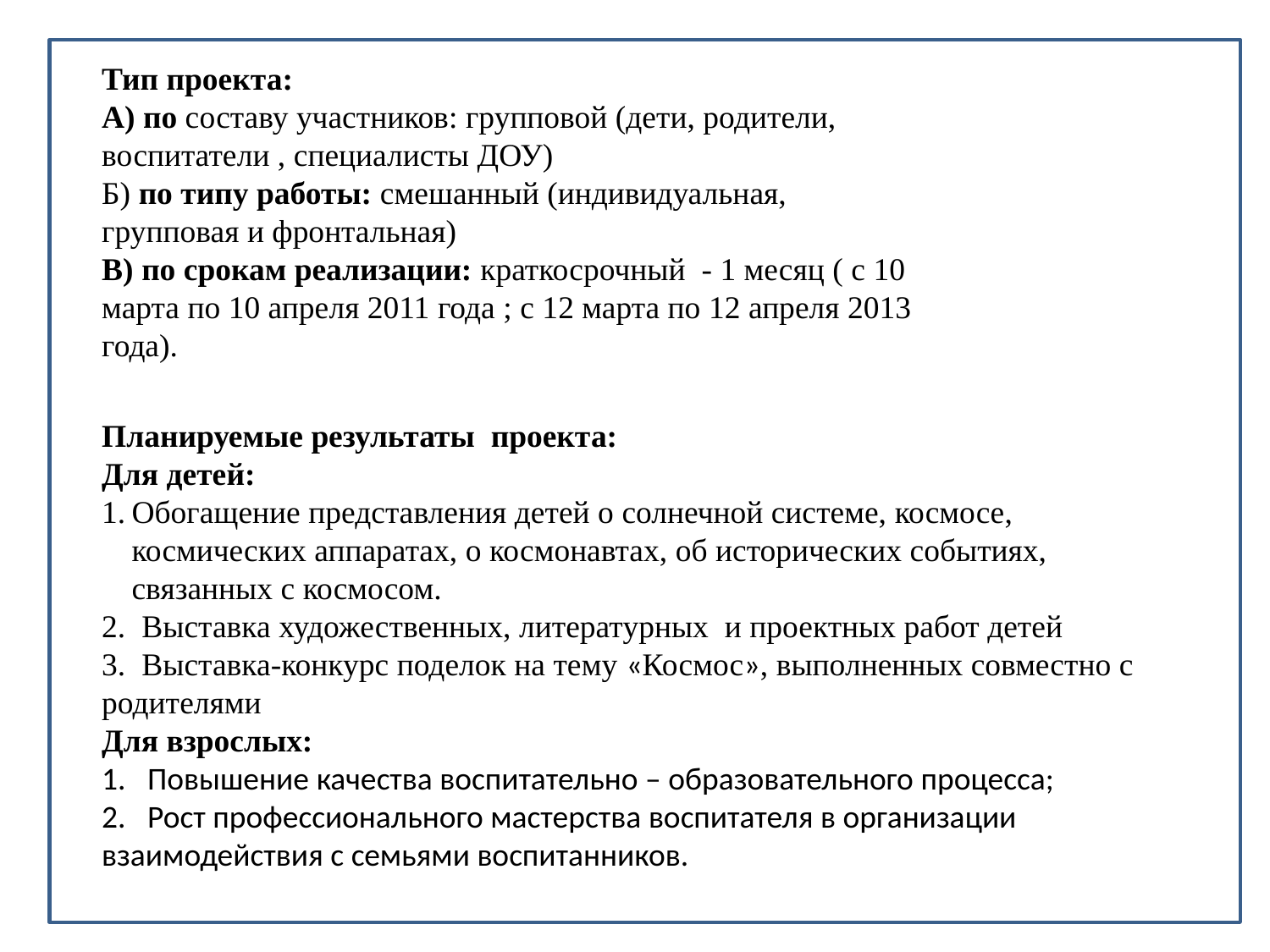

Тип проекта:
А) по составу участников: групповой (дети, родители, воспитатели , специалисты ДОУ)
Б) по типу работы: смешанный (индивидуальная, групповая и фронтальная)
В) по срокам реализации: краткосрочный  - 1 месяц ( с 10 марта по 10 апреля 2011 года ; с 12 марта по 12 апреля 2013 года).
Планируемые результаты  проекта:
Для детей:
Обогащение представления детей о солнечной системе, космосе, космических аппаратах, о космонавтах, об исторических событиях, связанных с космосом.
2.  Выставка художественных, литературных  и проектных работ детей
3.  Выставка-конкурс поделок на тему «Космос», выполненных совместно с родителями
Для взрослых:
1.   Повышение качества воспитательно – образовательного процесса;
2.   Рост профессионального мастерства воспитателя в организации взаимодействия с семьями воспитанников.